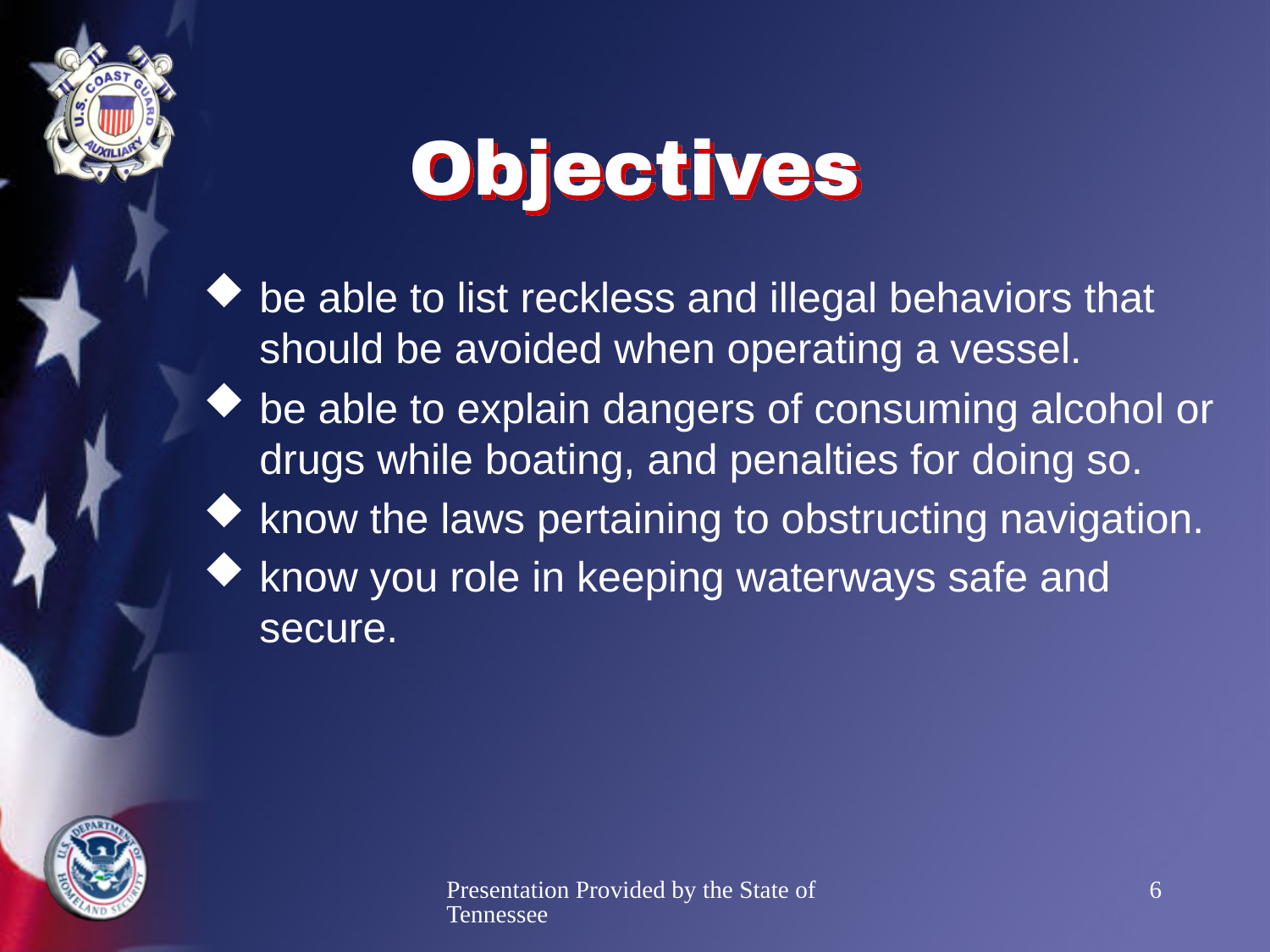

# Objectives
be able to list reckless and illegal behaviors that should be avoided when operating a vessel.
be able to explain dangers of consuming alcohol or drugs while boating, and penalties for doing so.
know the laws pertaining to obstructing navigation.
know you role in keeping waterways safe and secure.
Presentation Provided by the State of Tennessee
6